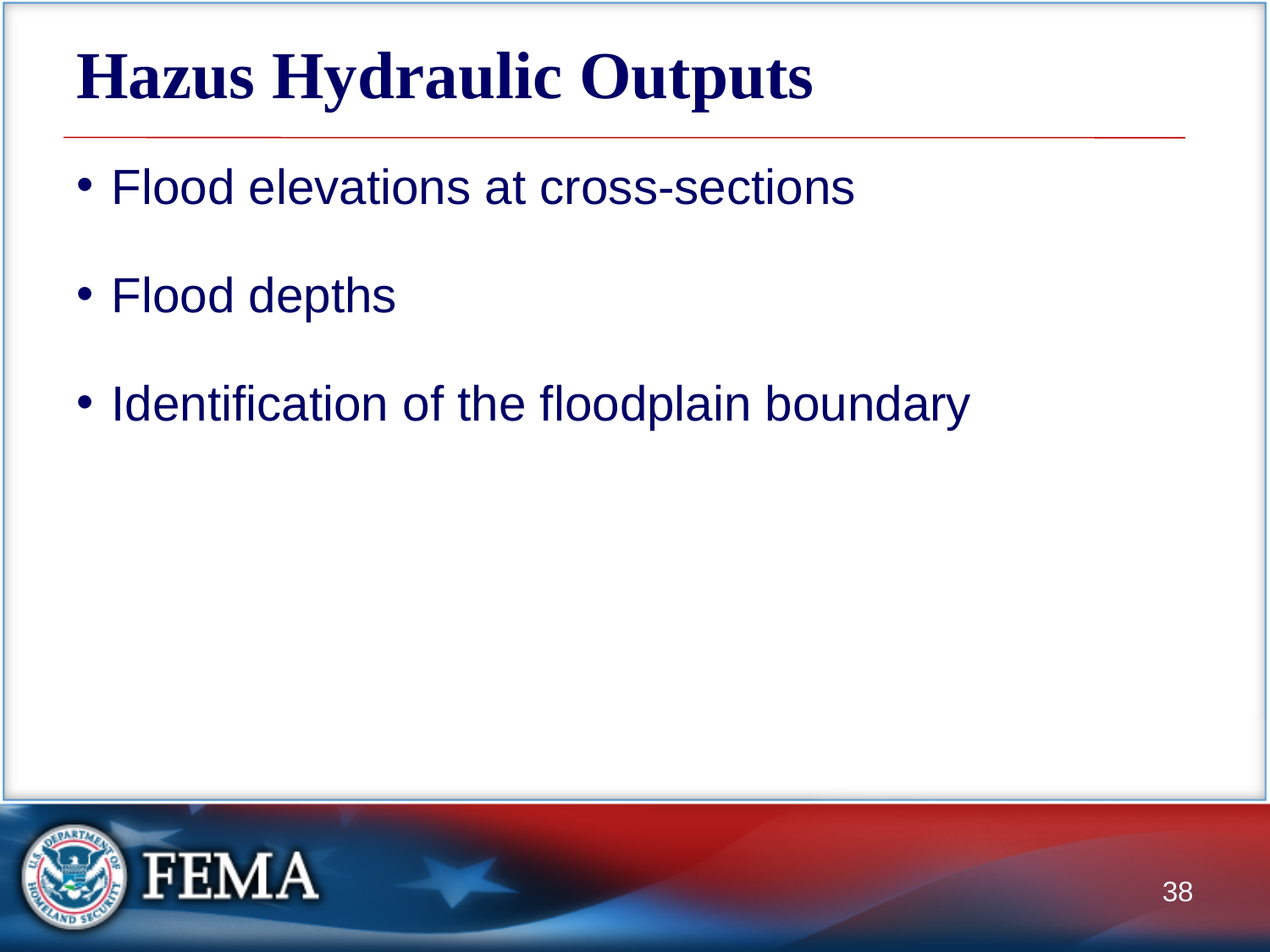

# Hazus Hydraulic Outputs
Flood elevations at cross-sections
Flood depths
Identification of the floodplain boundary
38